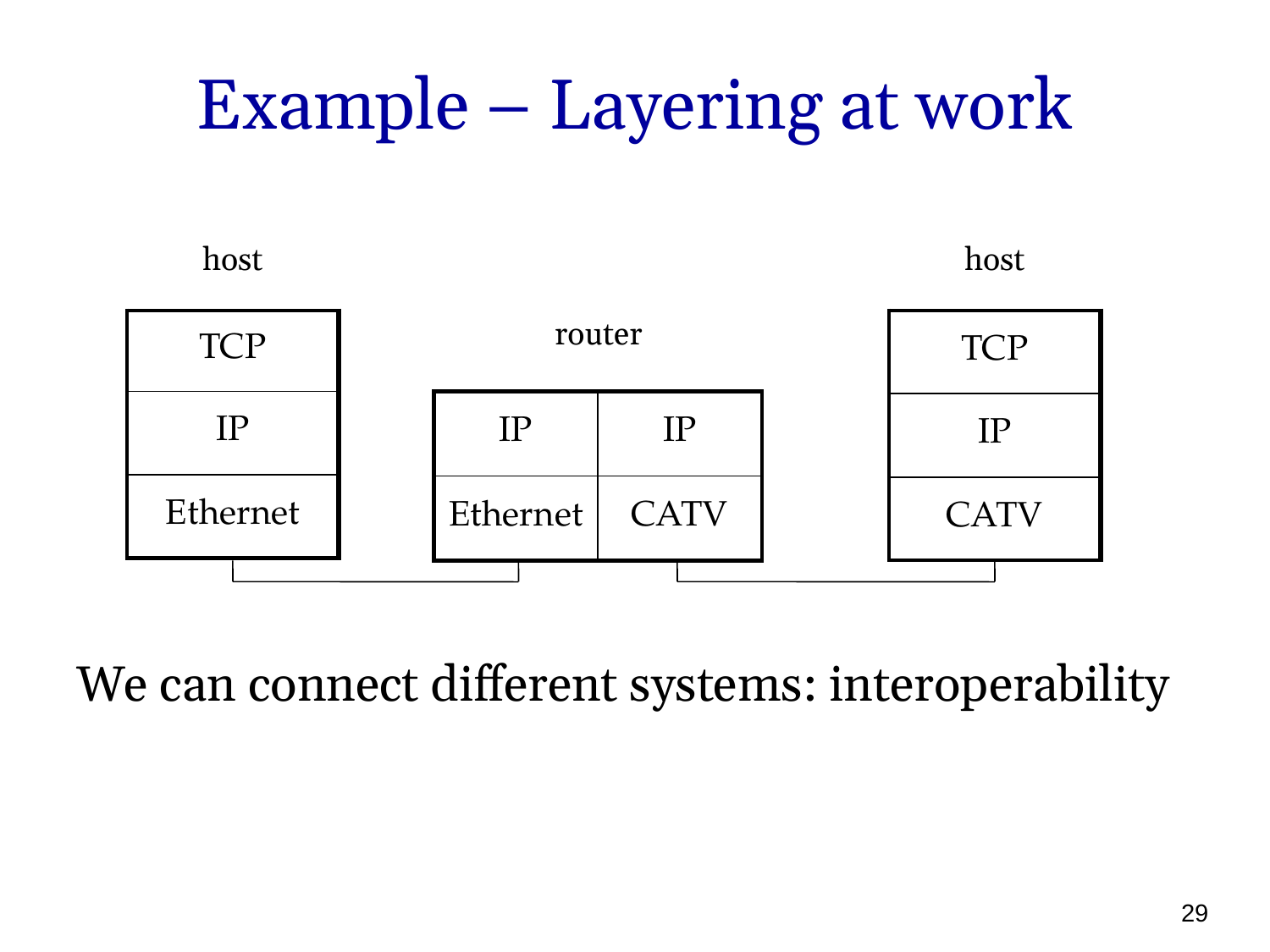

# Example – Layering at work
host
host
router
| TCP |
| --- |
| IP |
| Ethernet |
| TCP |
| --- |
| IP |
| CATV |
| IP | IP |
| --- | --- |
| Ethernet | CATV |

We can connect different systems: interoperability
 29